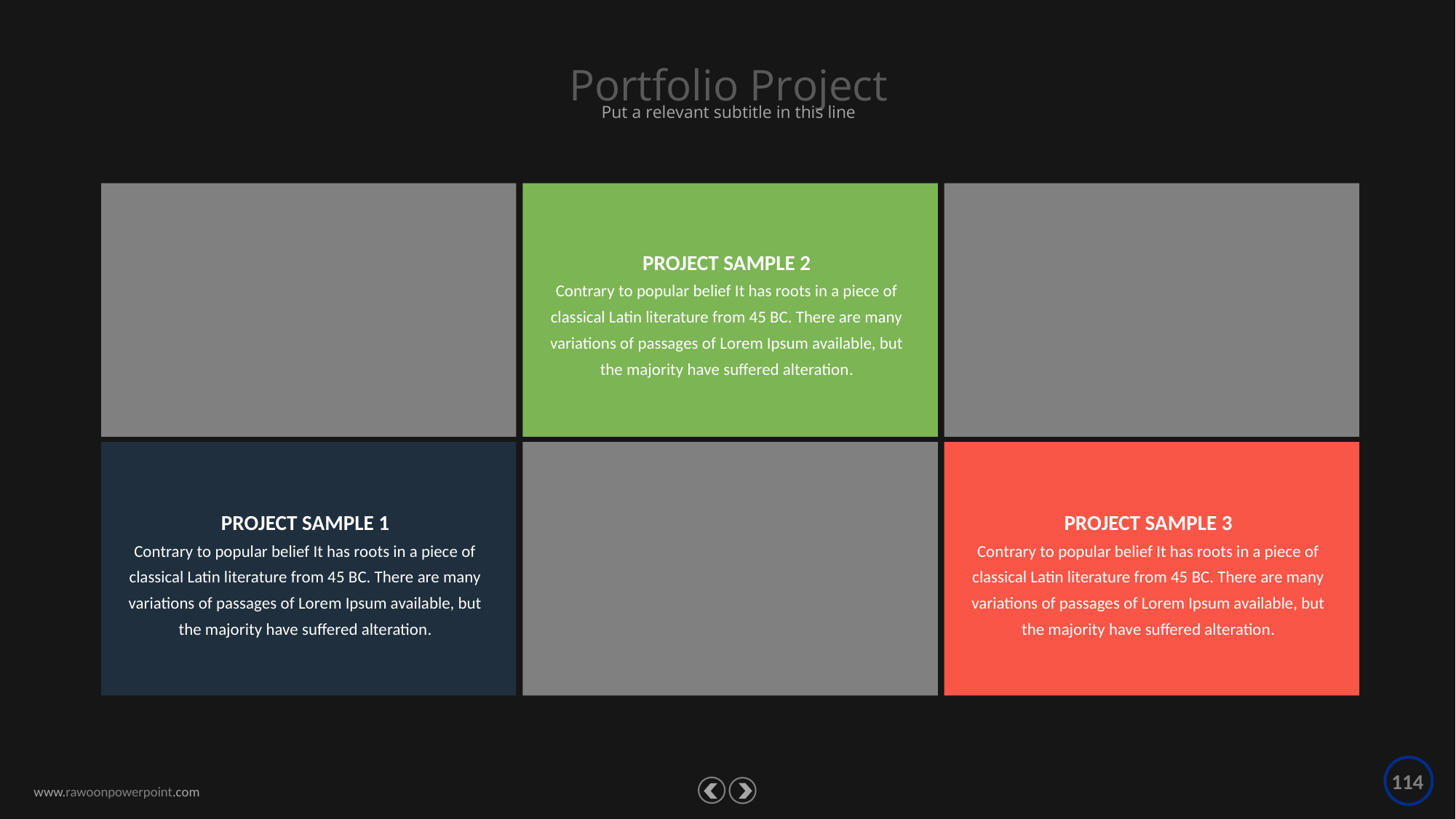

Portfolio Project
Put a relevant subtitle in this line

PROJECT SAMPLE 2
Contrary to popular belief It has roots in a piece of classical Latin literature from 45 BC. There are many variations of passages of Lorem Ipsum available, but the majority have suffered alteration.

PROJECT SAMPLE 1
Contrary to popular belief It has roots in a piece of classical Latin literature from 45 BC. There are many variations of passages of Lorem Ipsum available, but the majority have suffered alteration.
PROJECT SAMPLE 3
Contrary to popular belief It has roots in a piece of classical Latin literature from 45 BC. There are many variations of passages of Lorem Ipsum available, but the majority have suffered alteration.
114